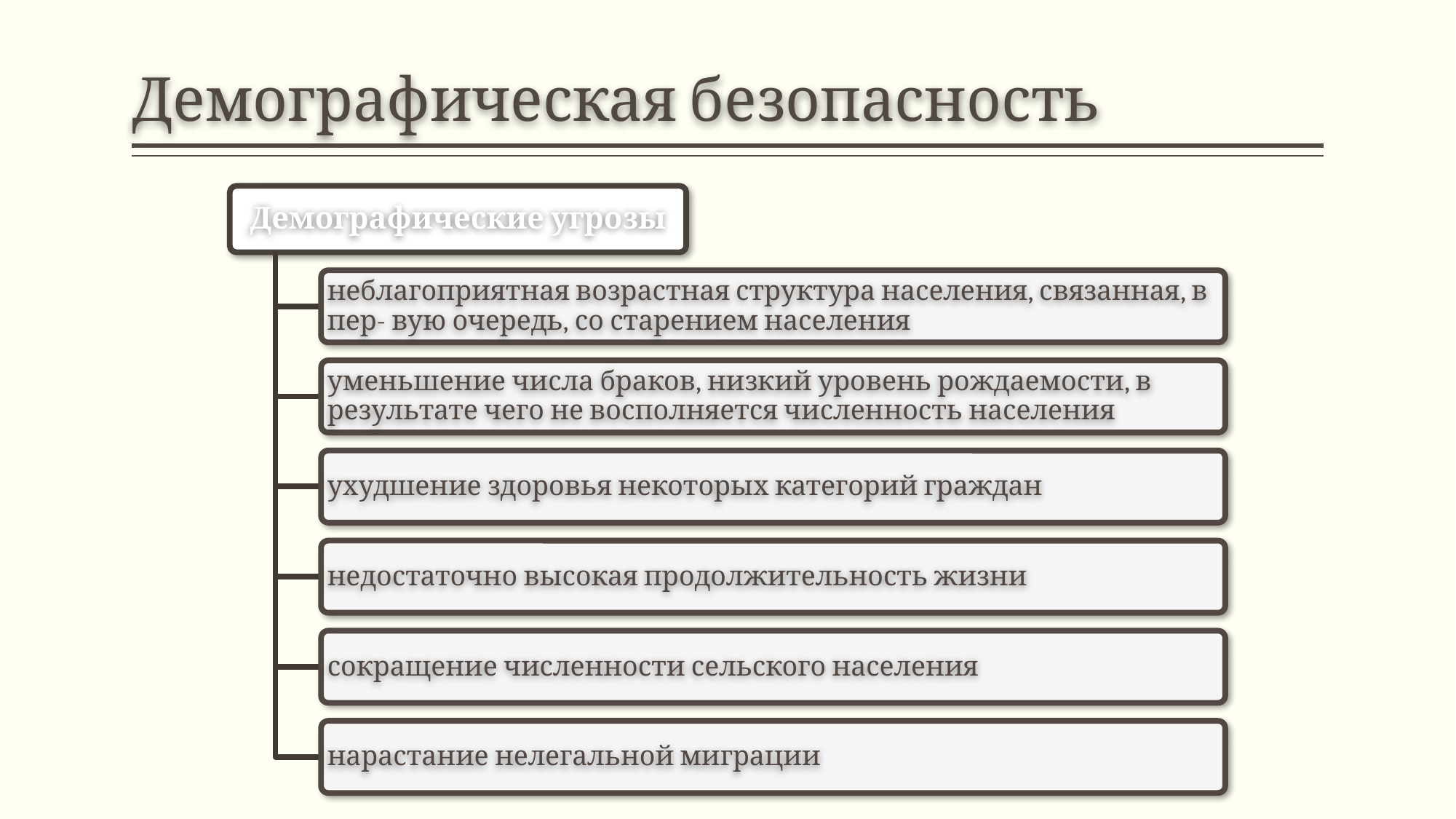

# Демографическая безопасность

Демографические угрозы

неблагоприятная возрастная структура населения, связанная, в пер- вую очередь, со старением населения

уменьшение числа браков, низкий уровень рождаемости, в результате чего не восполняется численность населения

ухудшение здоровья некоторых категорий граждан

недостаточно высокая продолжительность жизни

сокращение численности сельского населения

нарастание нелегальной миграции